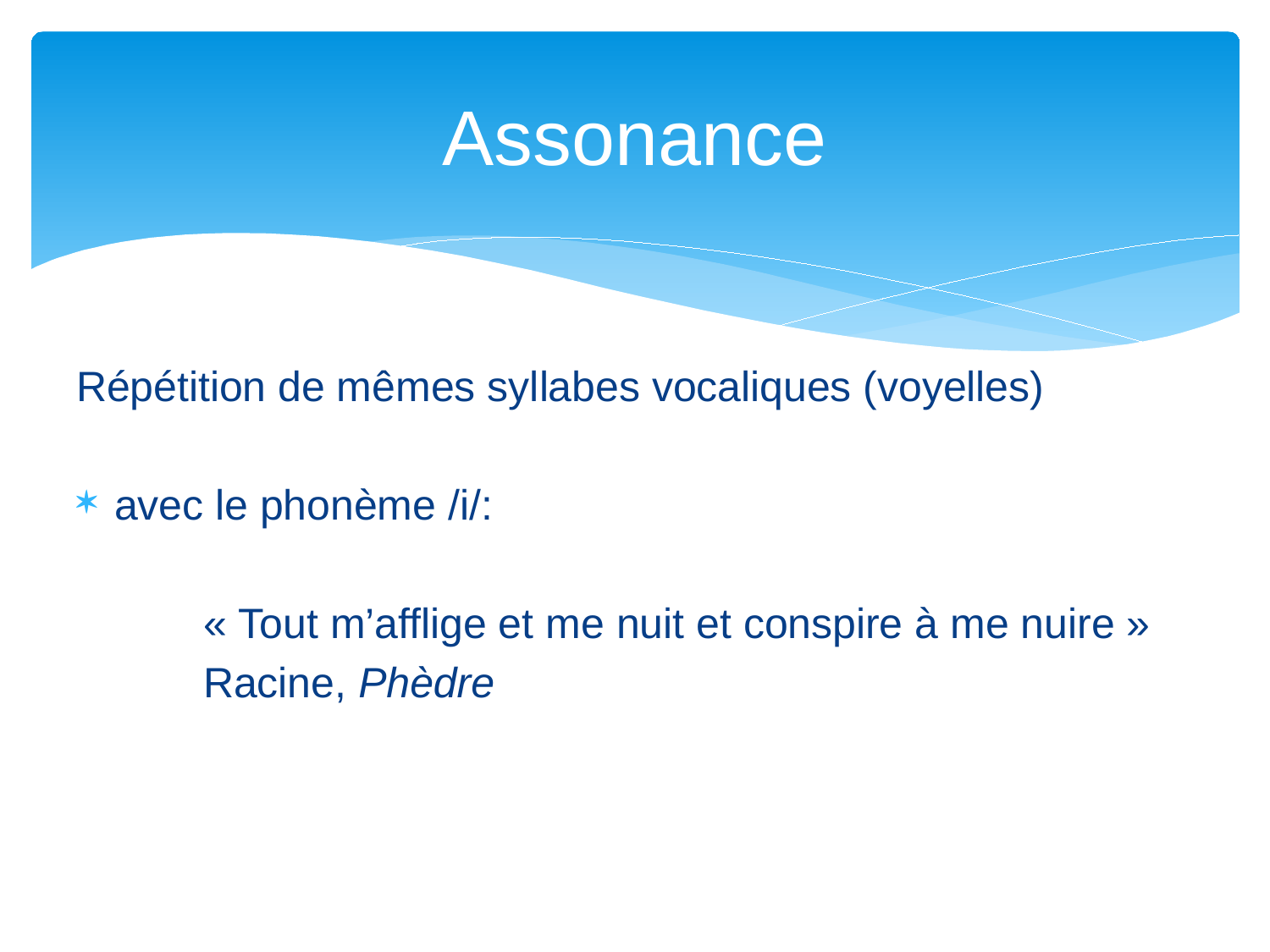

# Assonance
Répétition de mêmes syllabes vocaliques (voyelles)

avec le phonème /i/:

	« Tout m’afflige et me nuit et conspire à me nuire »
	Racine, Phèdre